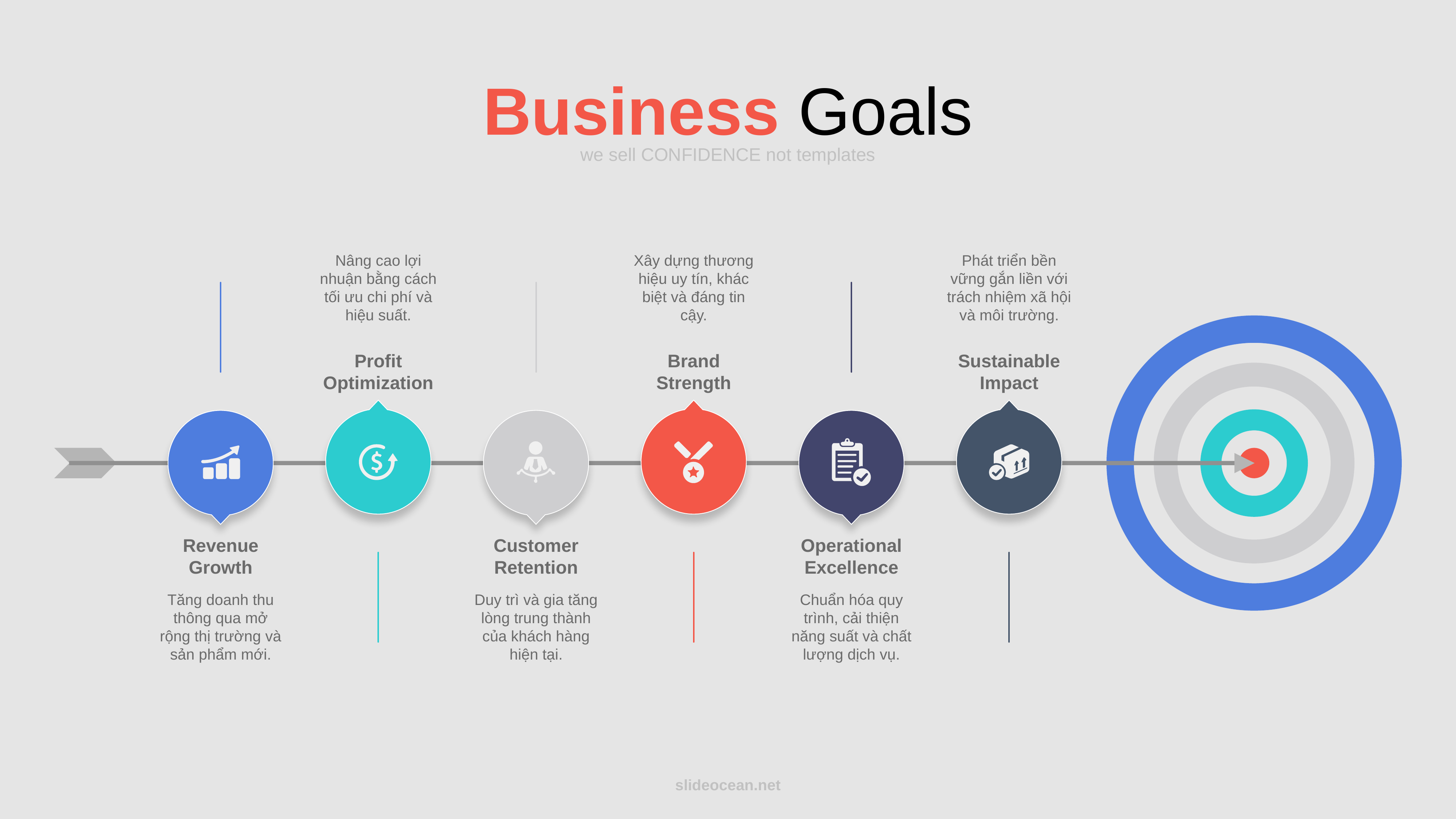

Business Goals
we sell CONFIDENCE not templates
Nâng cao lợi nhuận bằng cách tối ưu chi phí và hiệu suất.
Xây dựng thương hiệu uy tín, khác biệt và đáng tin cậy.
Phát triển bền vững gắn liền với trách nhiệm xã hội và môi trường.

Profit Optimization
Brand Strength
Sustainable Impact

Revenue Growth
Customer Retention
Operational Excellence
Tăng doanh thu thông qua mở rộng thị trường và sản phẩm mới.
Duy trì và gia tăng lòng trung thành của khách hàng hiện tại.
Chuẩn hóa quy trình, cải thiện năng suất và chất lượng dịch vụ.
slideocean.net